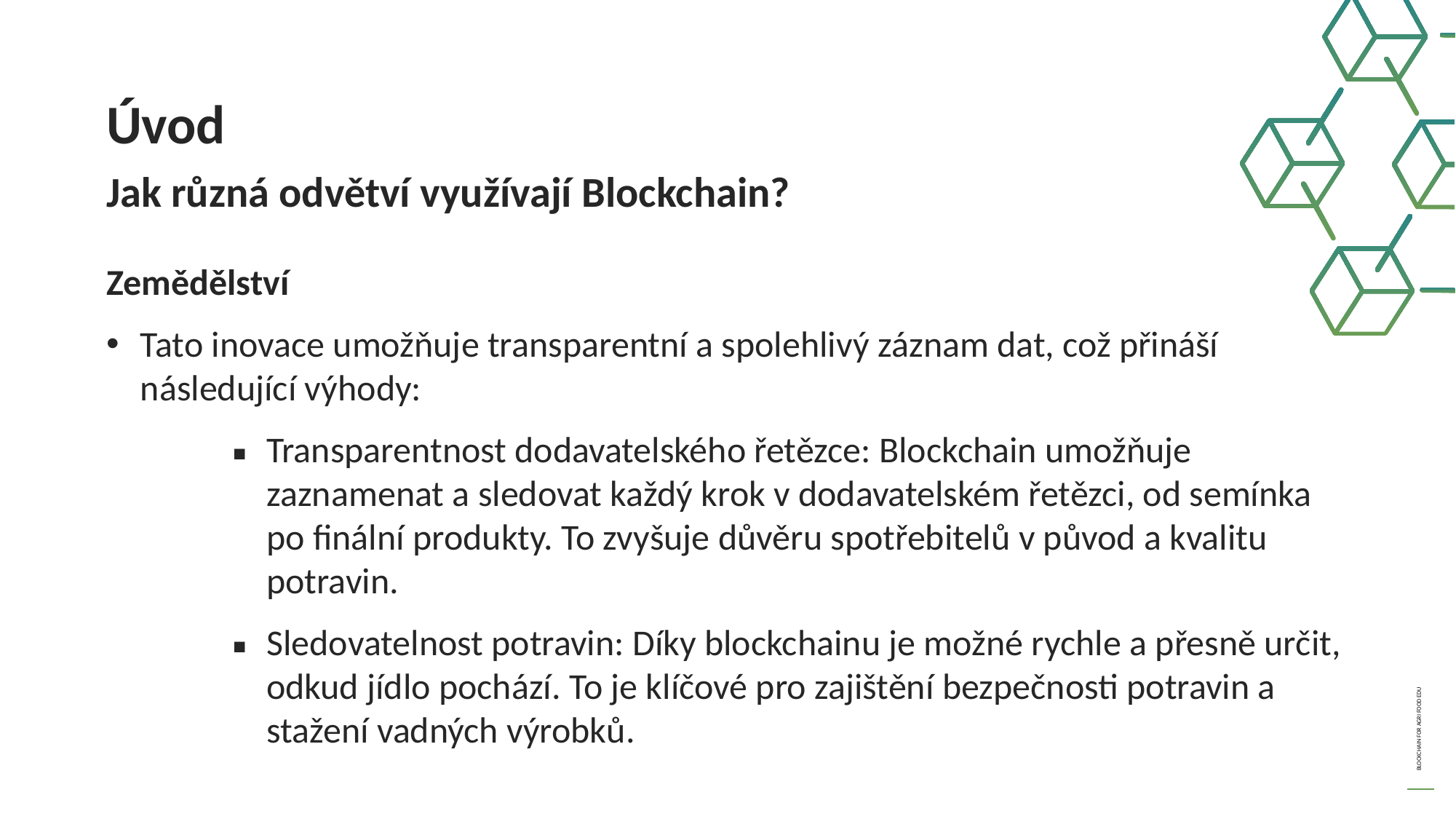

Úvod
Jak různá odvětví využívají Blockchain?
Zemědělství
Tato inovace umožňuje transparentní a spolehlivý záznam dat, což přináší následující výhody:
Transparentnost dodavatelského řetězce: Blockchain umožňuje zaznamenat a sledovat každý krok v dodavatelském řetězci, od semínka po finální produkty. To zvyšuje důvěru spotřebitelů v původ a kvalitu potravin.
Sledovatelnost potravin: Díky blockchainu je možné rychle a přesně určit, odkud jídlo pochází. To je klíčové pro zajištění bezpečnosti potravin a stažení vadných výrobků.